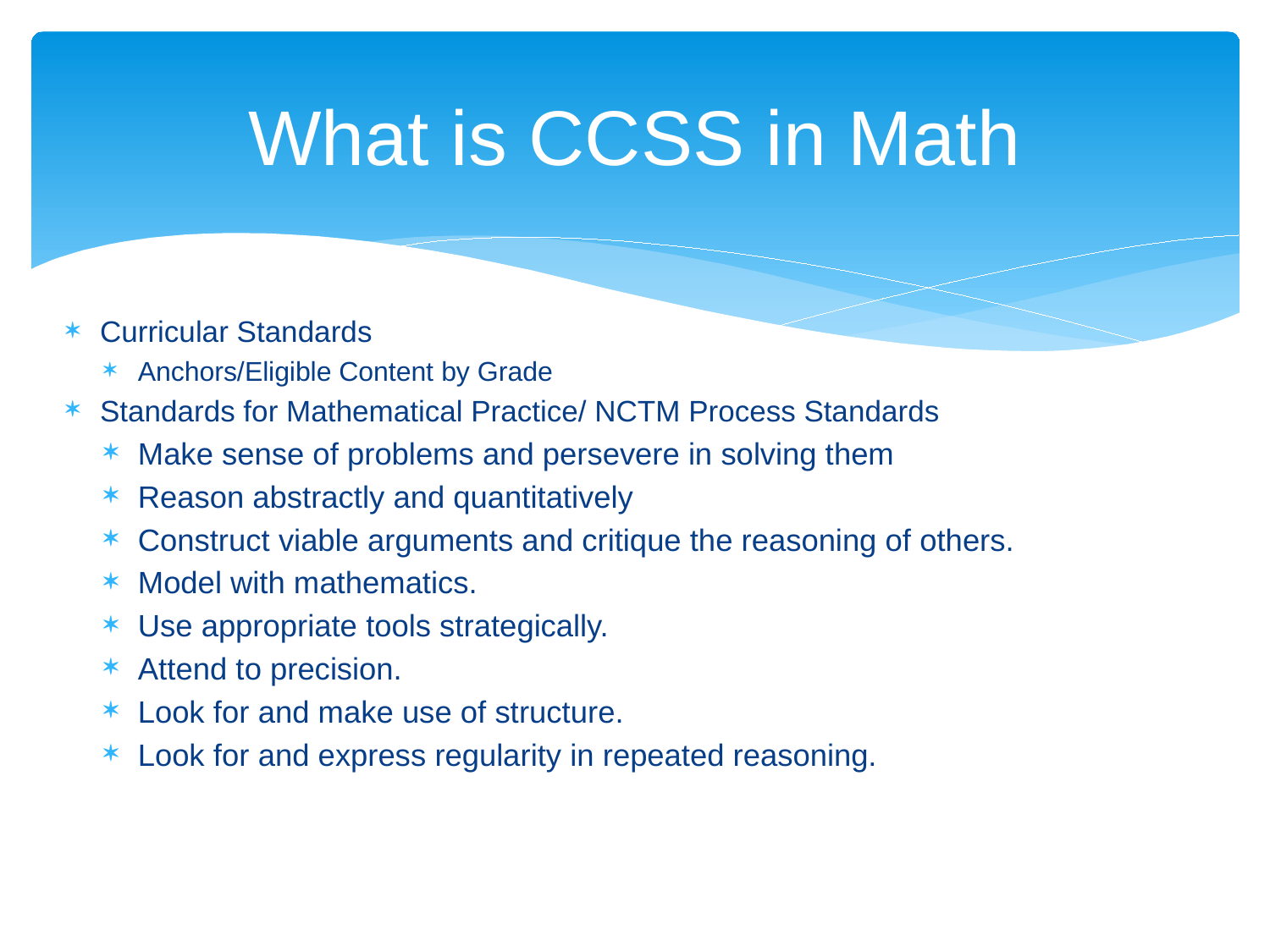

# What is CCSS in Math
Curricular Standards
Anchors/Eligible Content by Grade
Standards for Mathematical Practice/ NCTM Process Standards
Make sense of problems and persevere in solving them
Reason abstractly and quantitatively
Construct viable arguments and critique the reasoning of others.
Model with mathematics.
Use appropriate tools strategically.
Attend to precision.
Look for and make use of structure.
Look for and express regularity in repeated reasoning.